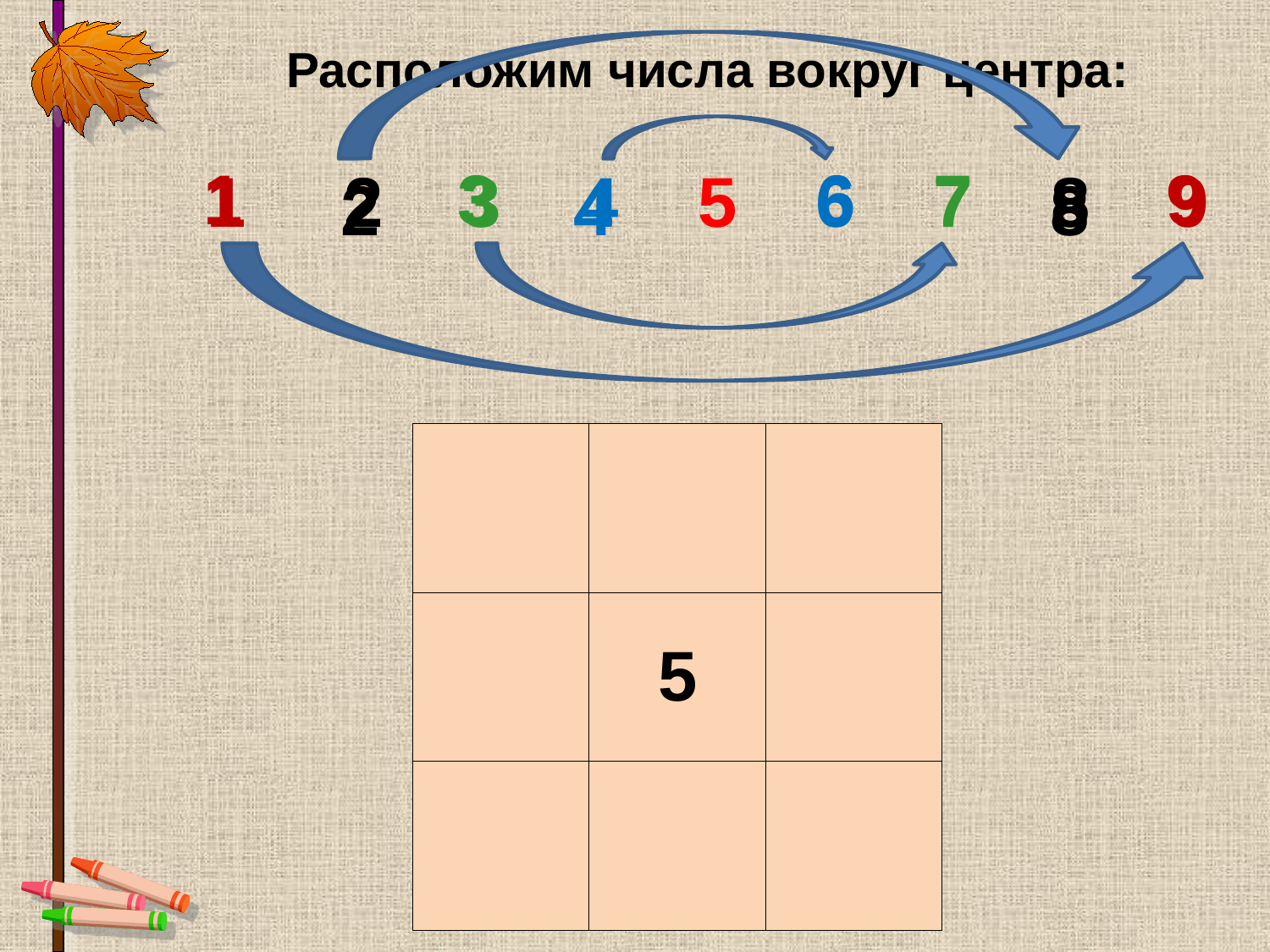

Расположим числа вокруг центра:

1     2    3    4    5    6    7    8    9

1
3
6
7
9
2
4
8

|  |  |  |
| --- | --- | --- |
|  |  |  |
|  |  |  |
5